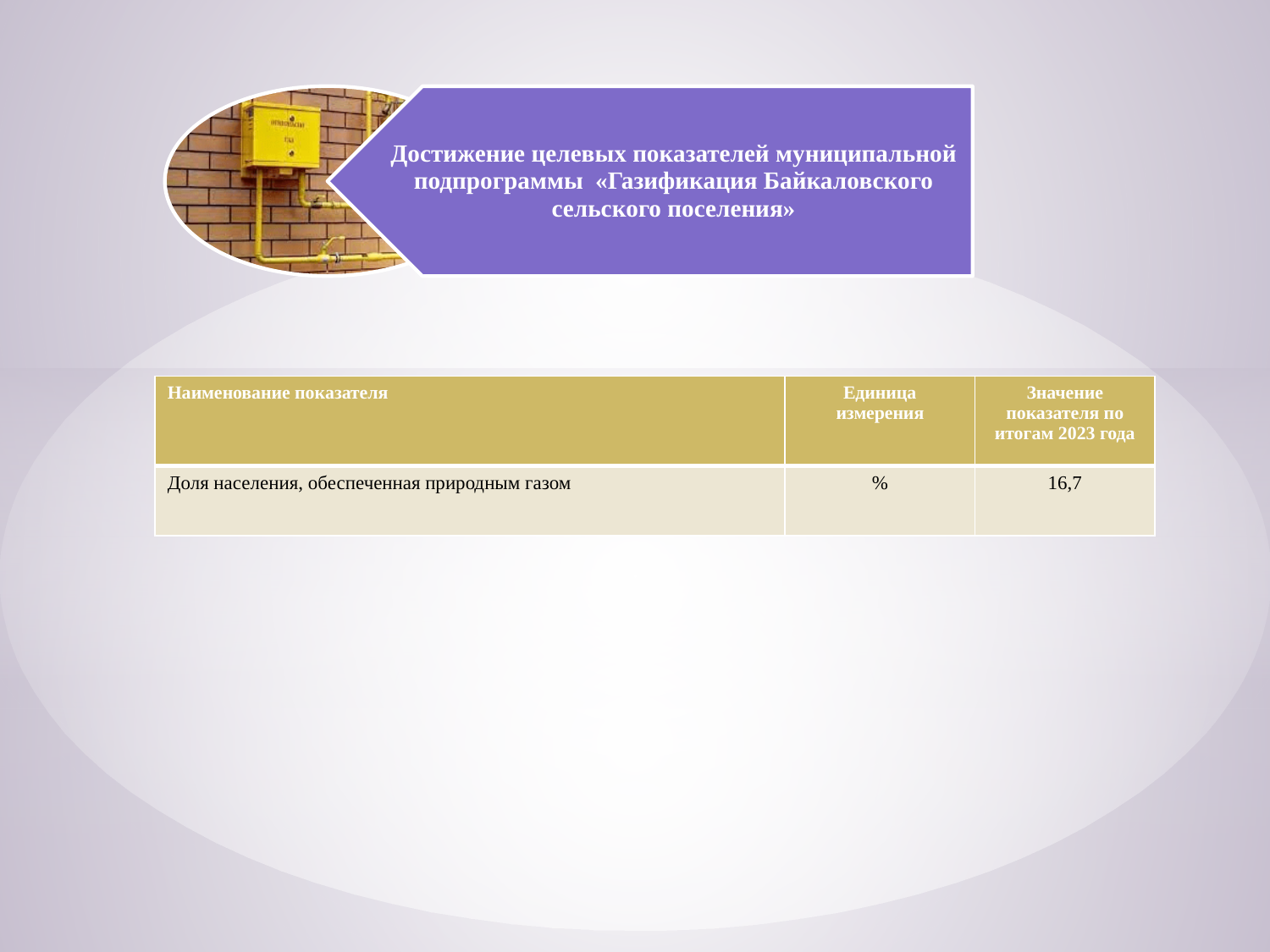

Достижение целевых показателей муниципальной подпрограммы  «Газификация Байкаловского сельского поселения»
| Наименование показателя | Единица измерения | Значение показателя по итогам 2023 года |
| --- | --- | --- |
| Доля населения, обеспеченная природным газом | % | 16,7 |